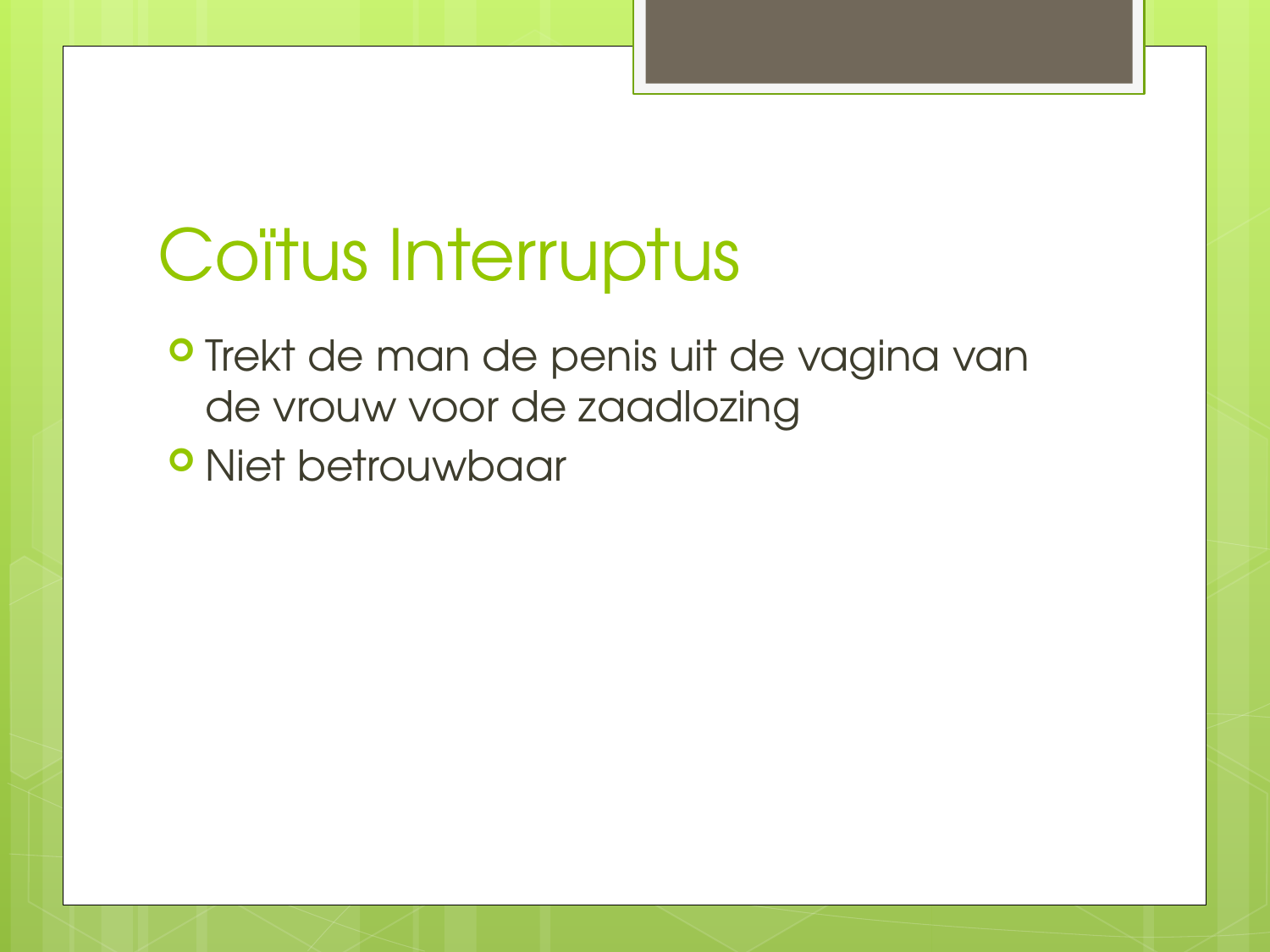

# Coïtus Interruptus
Trekt de man de penis uit de vagina van de vrouw voor de zaadlozing
Niet betrouwbaar